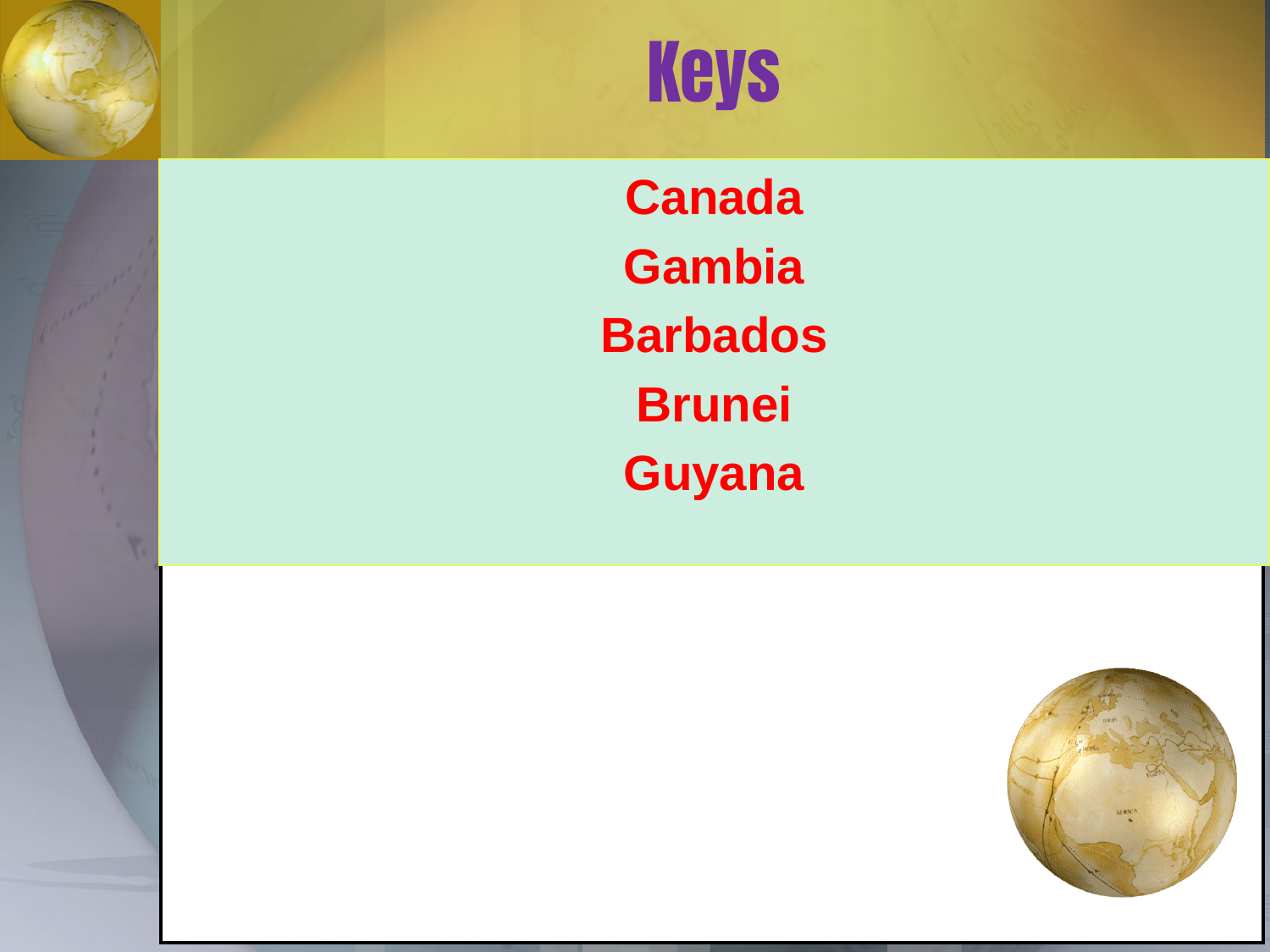

# Keys
Canada
Gambia
Barbados
Brunei
Guyana